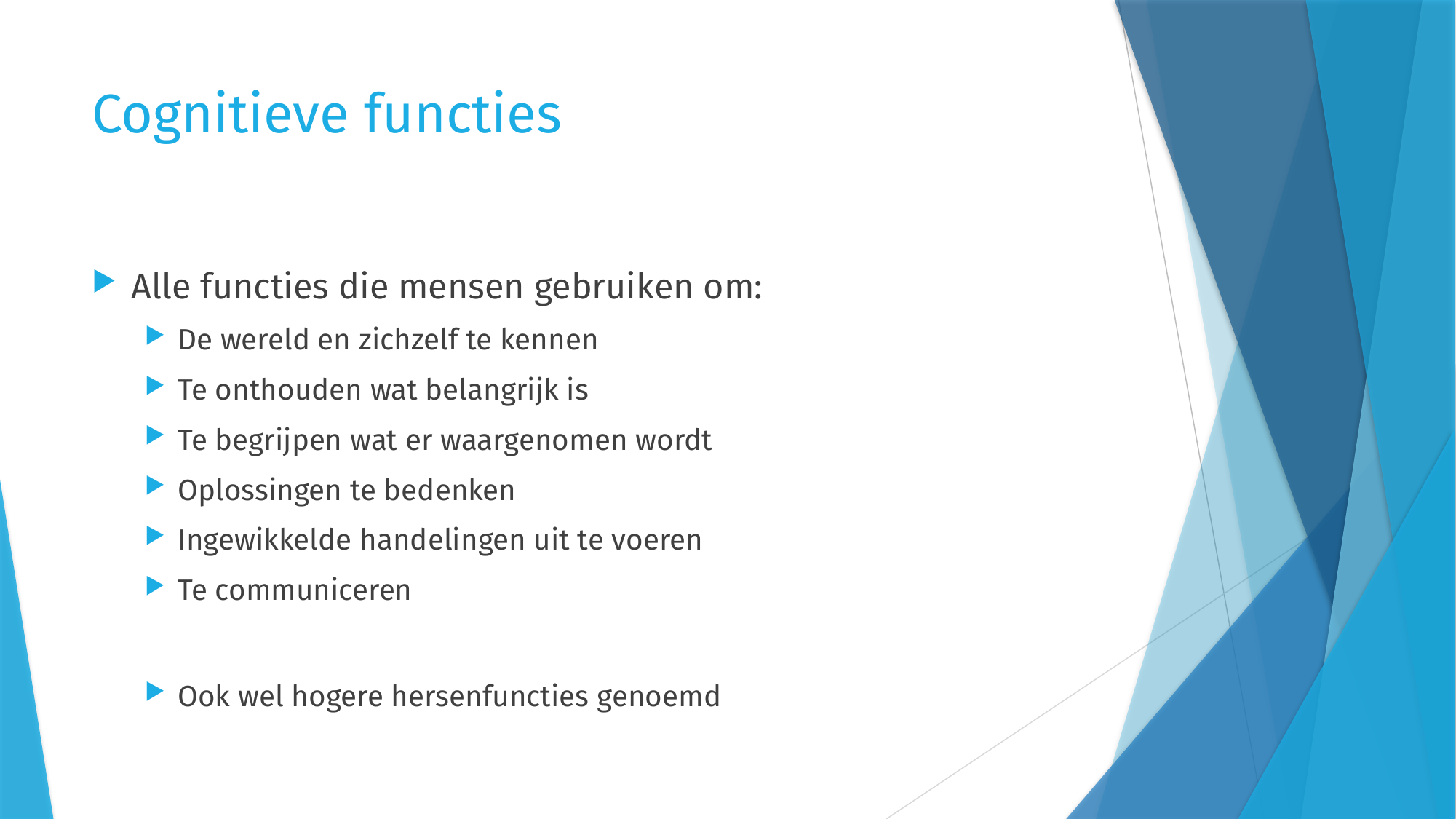

# Cognitieve functies
Alle functies die mensen gebruiken om:
De wereld en zichzelf te kennen
Te onthouden wat belangrijk is
Te begrijpen wat er waargenomen wordt
Oplossingen te bedenken
Ingewikkelde handelingen uit te voeren
Te communiceren

Ook wel hogere hersenfuncties genoemd